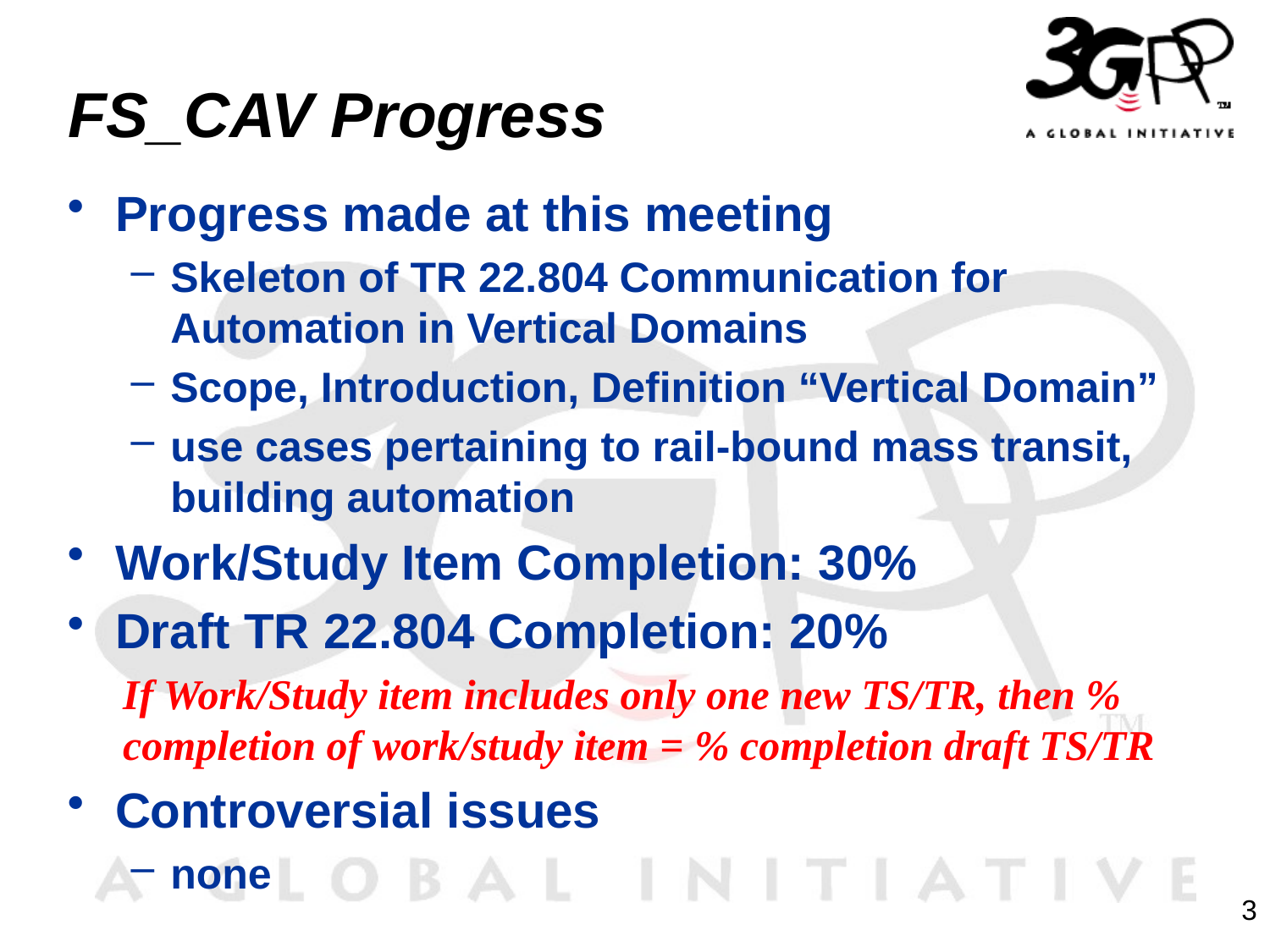

# FS_CAV Progress
Progress made at this meeting
Skeleton of TR 22.804 Communication for Automation in Vertical Domains
Scope, Introduction, Definition “Vertical Domain”
use cases pertaining to rail-bound mass transit, building automation
Work/Study Item Completion: 30%
Draft TR 22.804 Completion: 20%
If Work/Study item includes only one new TS/TR, then % completion of work/study item = % completion draft TS/TR
Controversial issues
none
3